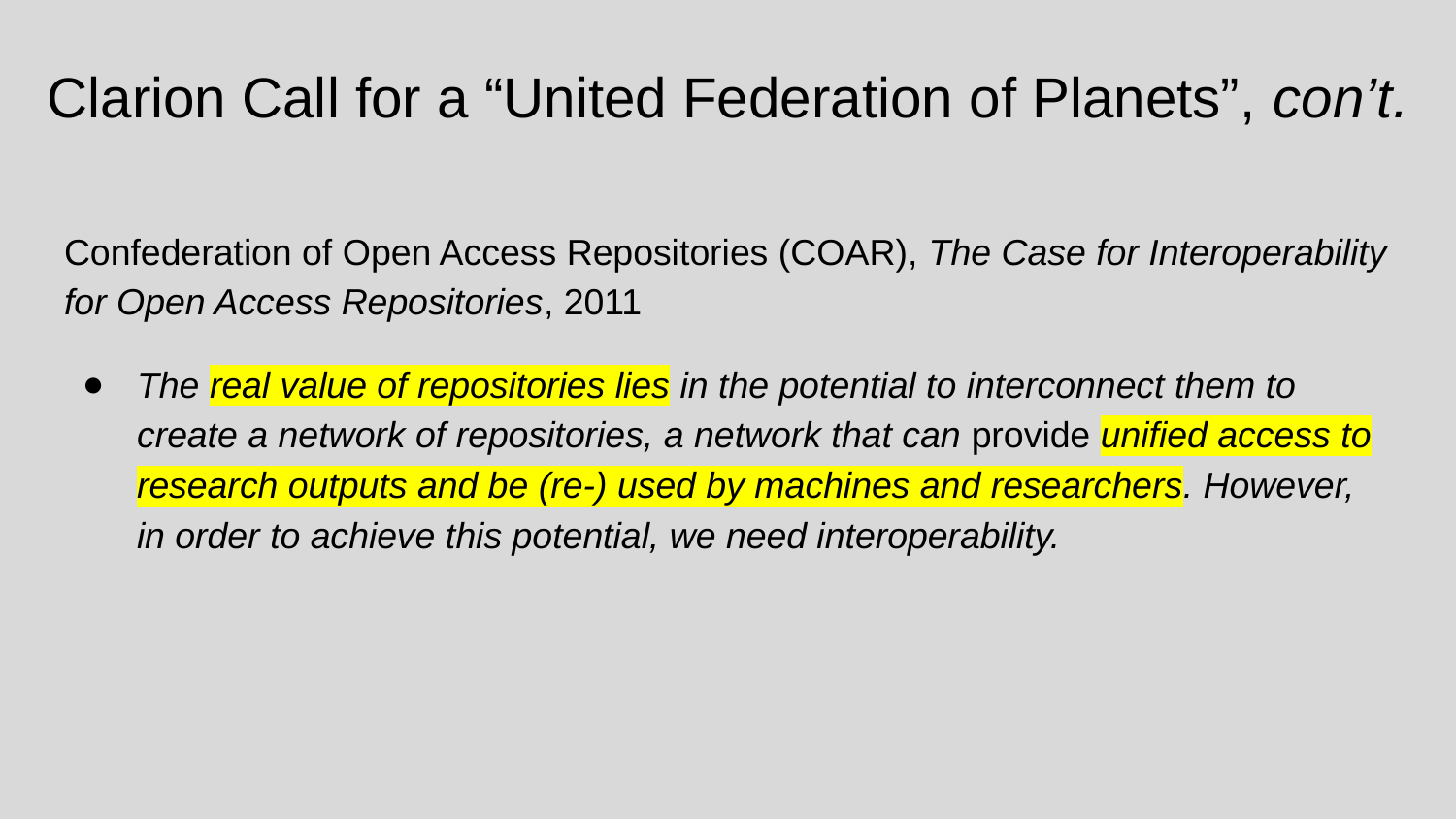

# Clarion Call for a “United Federation of Planets”, con’t.

Confederation of Open Access Repositories (COAR), The Case for Interoperability for Open Access Repositories, 2011
The real value of repositories lies in the potential to interconnect them to create a network of repositories, a network that can provide unified access to research outputs and be (re-) used by machines and researchers. However, in order to achieve this potential, we need interoperability.